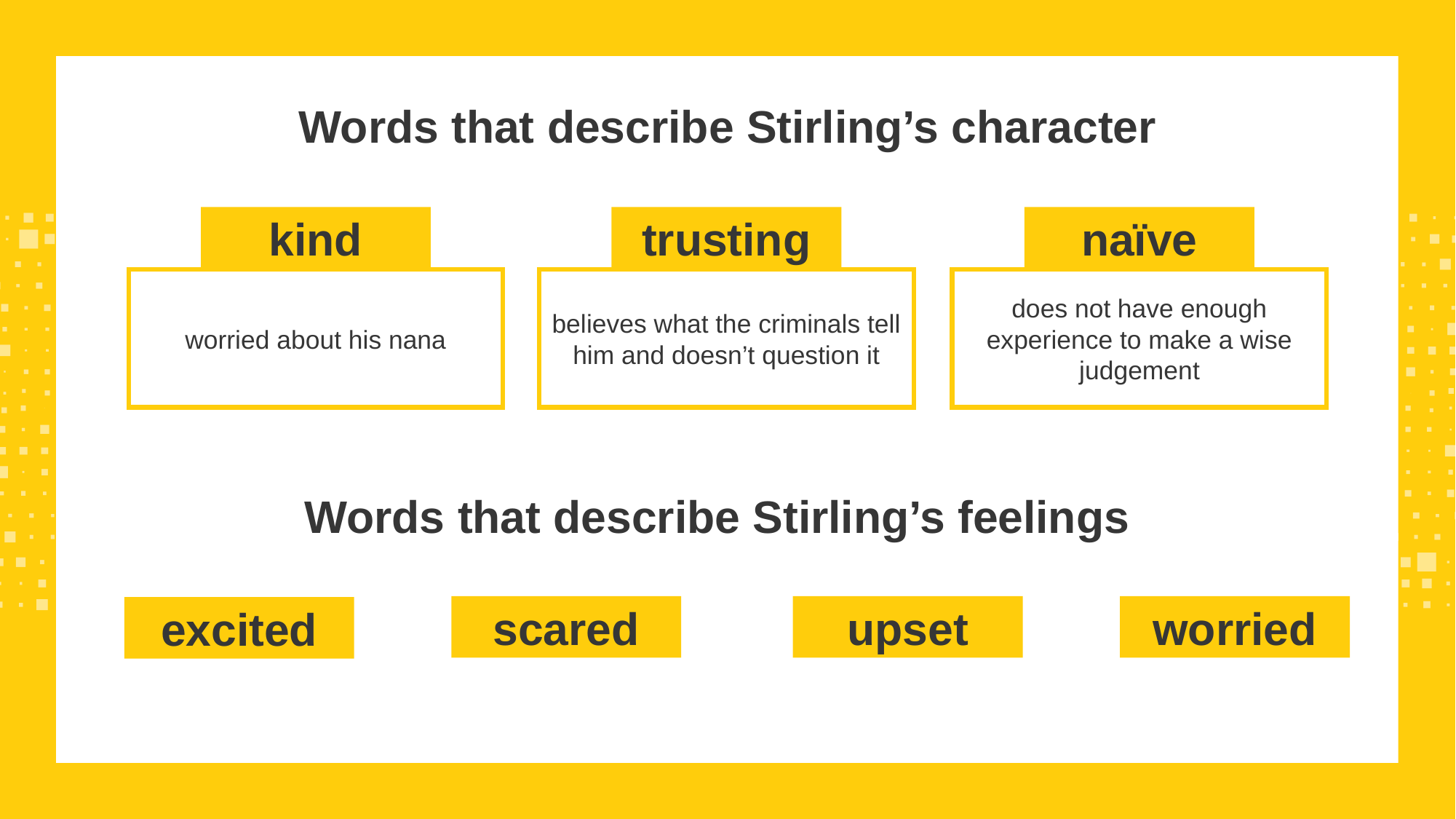

Words that describe Stirling’s character
kind
trusting
naïve
worried about his nana
believes what the criminals tell him and doesn’t question it
does not have enough experience to make a wise judgement
Words that describe Stirling’s feelings
scared
upset
worried
excited